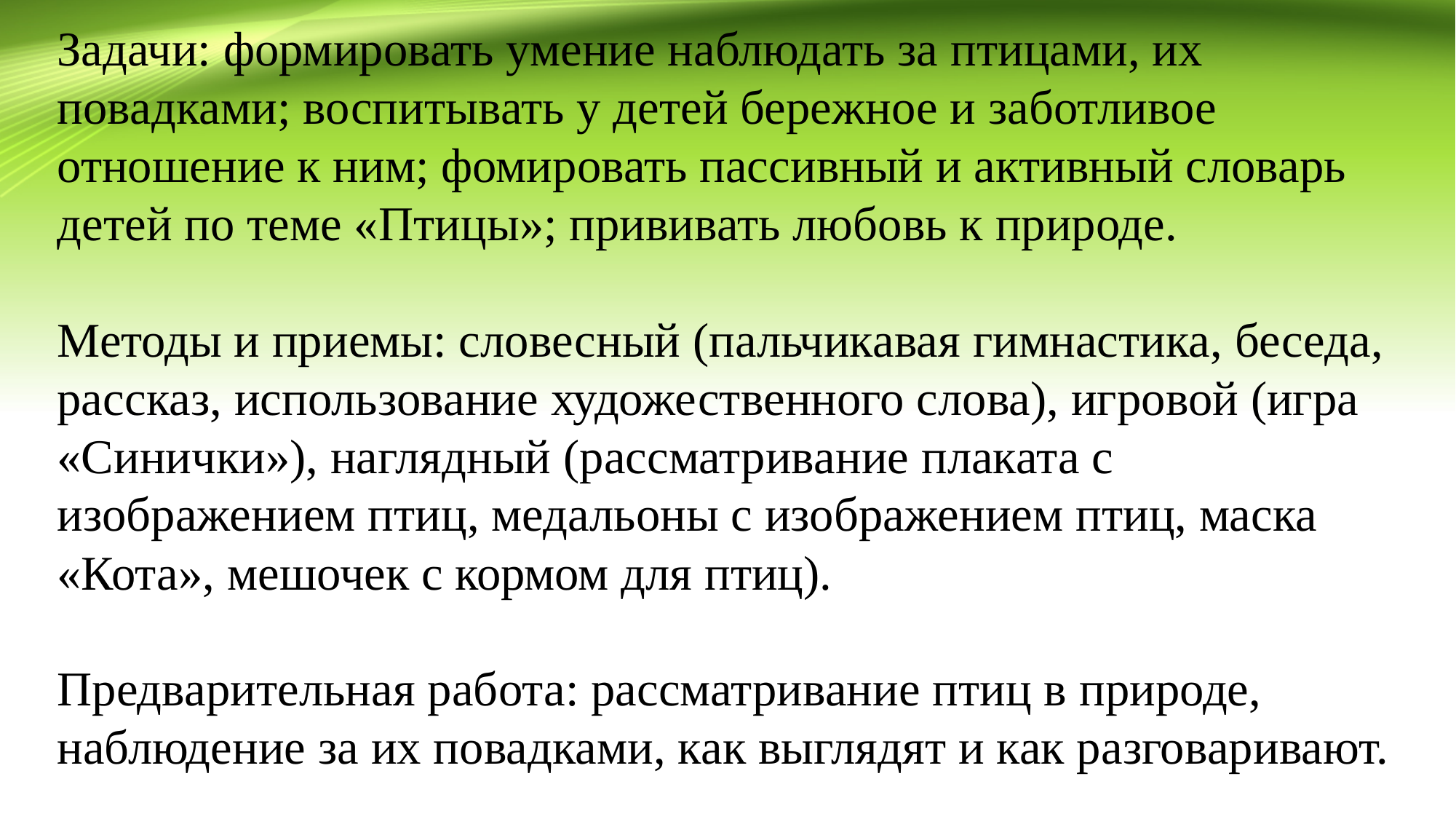

# Задачи: формировать умение наблюдать за птицами, их повадками; воспитывать у детей бережное и заботливое отношение к ним; фомировать пассивный и активный словарь детей по теме «Птицы»; прививать любовь к природе. Методы и приемы: словесный (пальчикавая гимнастика, беседа, рассказ, использование художественного слова), игровой (игра «Синички»), наглядный (рассматривание плаката с изображением птиц, медальоны с изображением птиц, маска «Кота», мешочек с кормом для птиц). Предварительная работа: рассматривание птиц в природе, наблюдение за их повадками, как выглядят и как разговаривают.